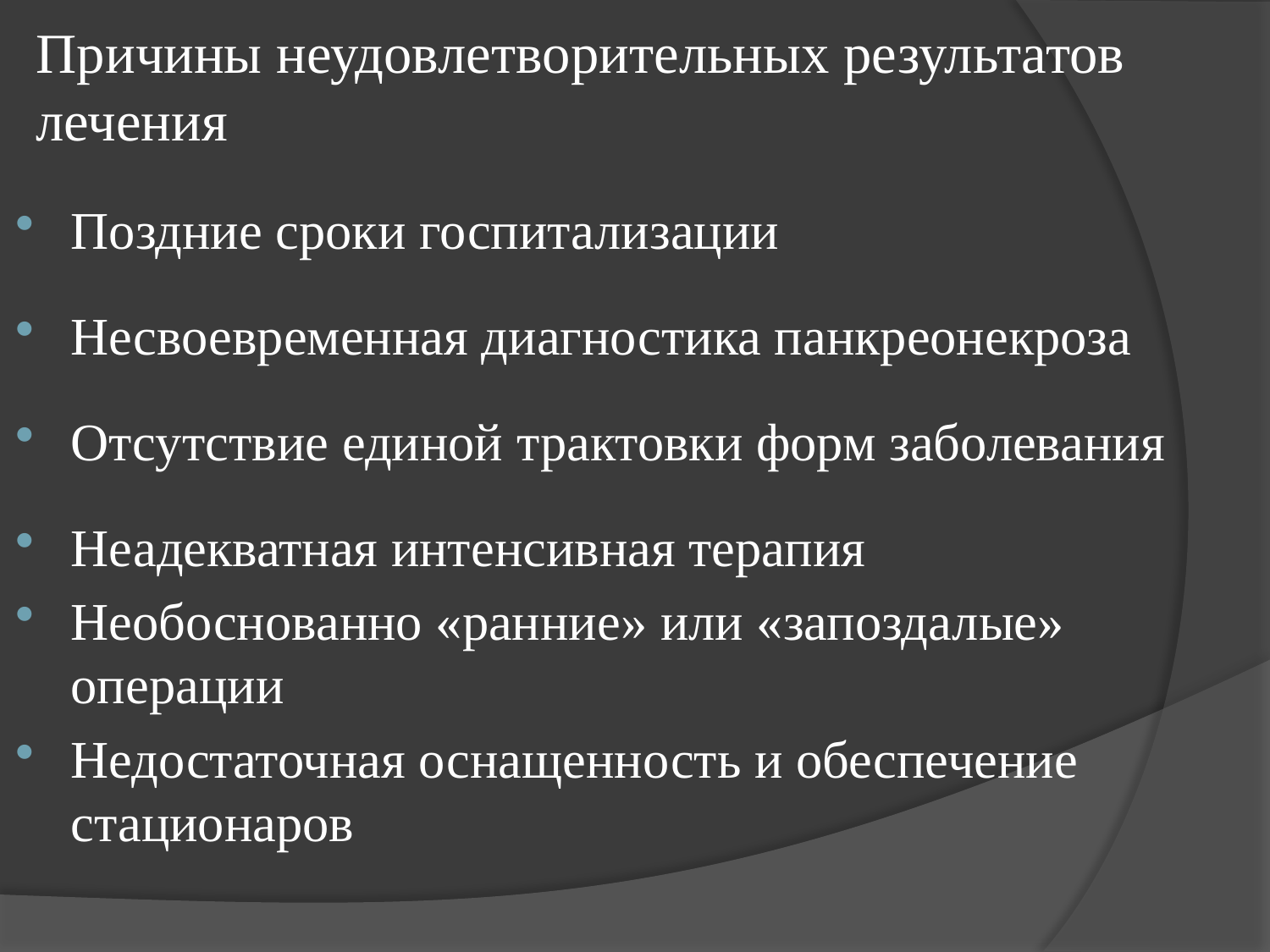

# Причины неудовлетворительных результатов лечения
Поздние сроки госпитализации
Несвоевременная диагностика панкреонекроза
Отсутствие единой трактовки форм заболевания
Неадекватная интенсивная терапия
Необоснованно «ранние» или «запоздалые» операции
Недостаточная оснащенность и обеспечение стационаров